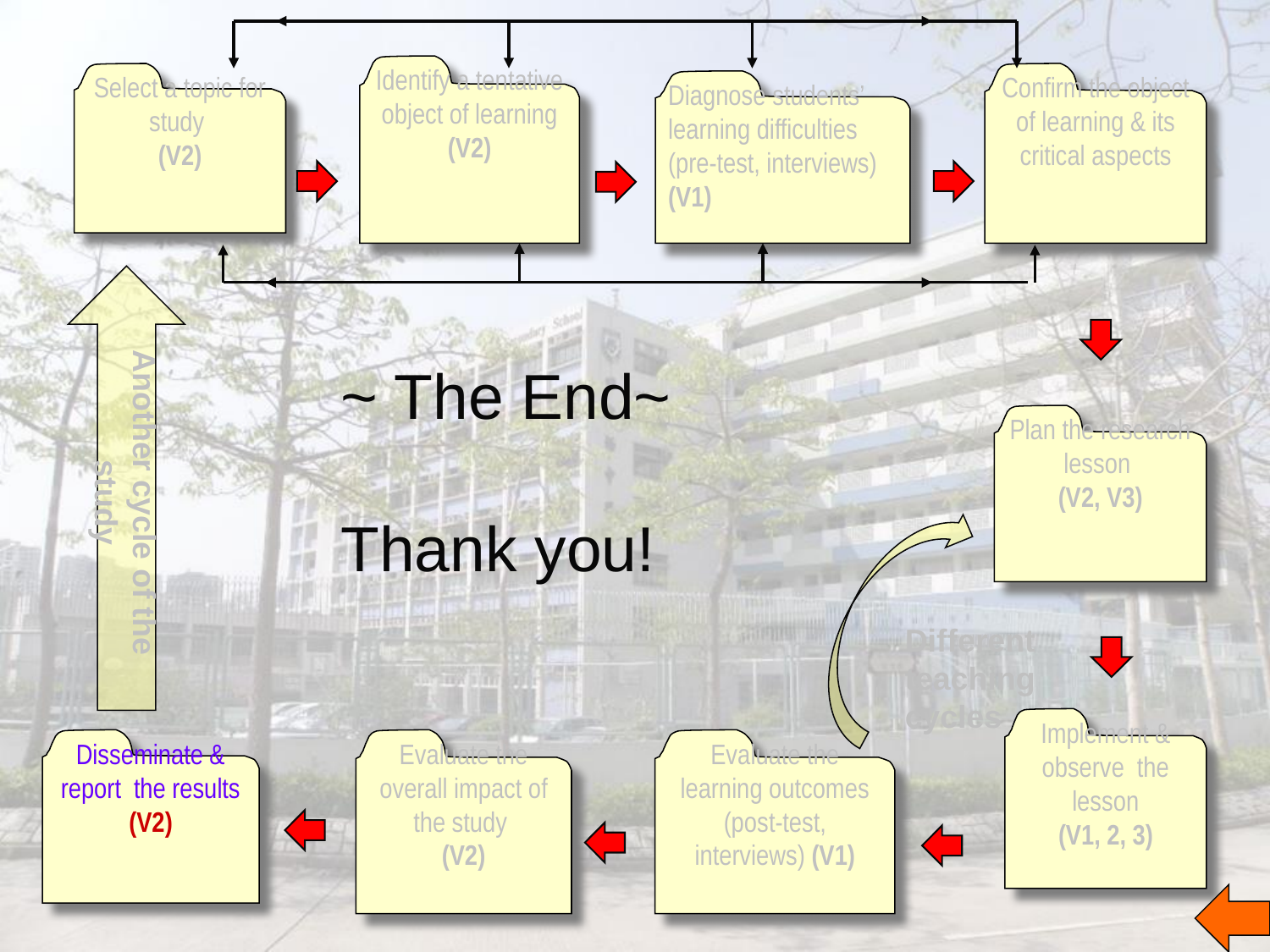

Identify a tentative object of learning
(V2)
Select a topic for study
(V2)
Confirm the object of learning & its critical aspects
Diagnose students’ learning difficulties (pre-test, interviews) (V1)

~ The End~

Thank you!
Plan the research lesson
(V2, V3)
Another cycle of the study

Different teaching cycles

Implement & observe  the lesson
(V1, 2, 3)
Disseminate & report  the results (V2)
Evaluate the overall impact of the study
(V2)
Evaluate the learning outcomes (post-test, interviews) (V1)